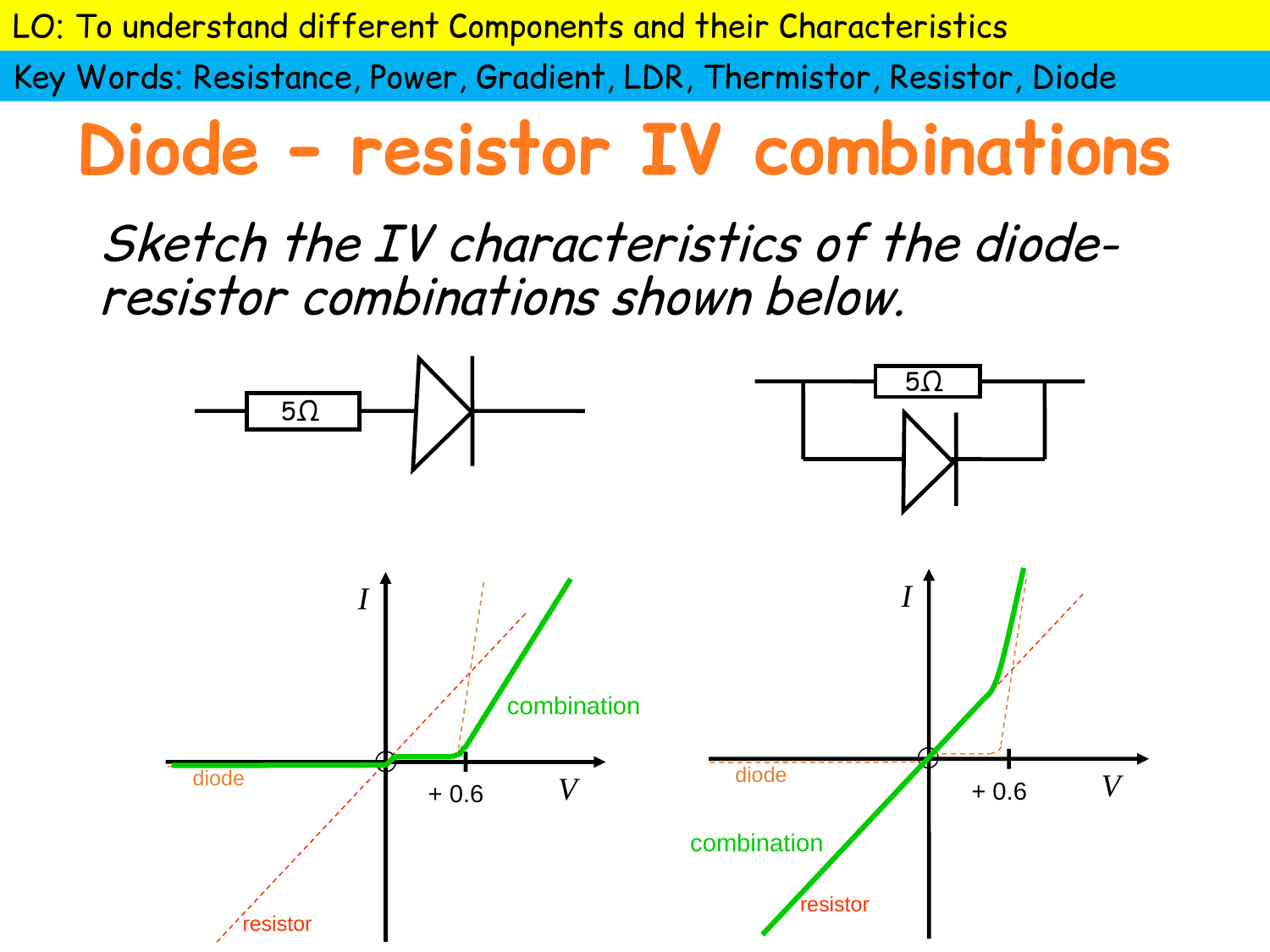

# Diode – resistor IV combinations
Sketch the IV characteristics of the diode-resistor combinations shown below.

5Ω

5Ω

combination
I

diode

resistor

V
+ 0.6
I

V
+ 0.6

combination

diode

resistor